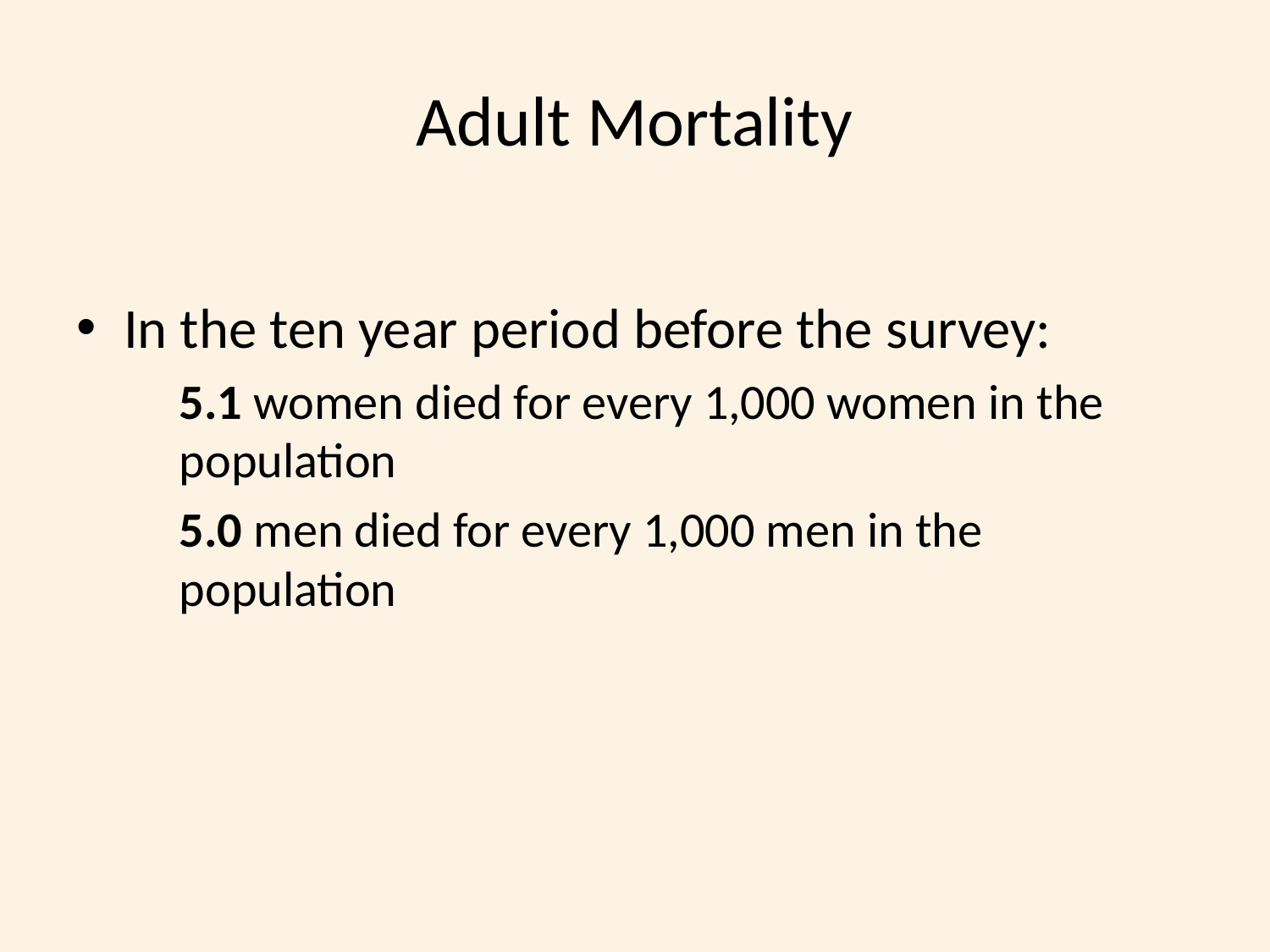

# Adult Mortality
In the ten year period before the survey:
	5.1 women died for every 1,000 women in the population
	5.0 men died for every 1,000 men in the population